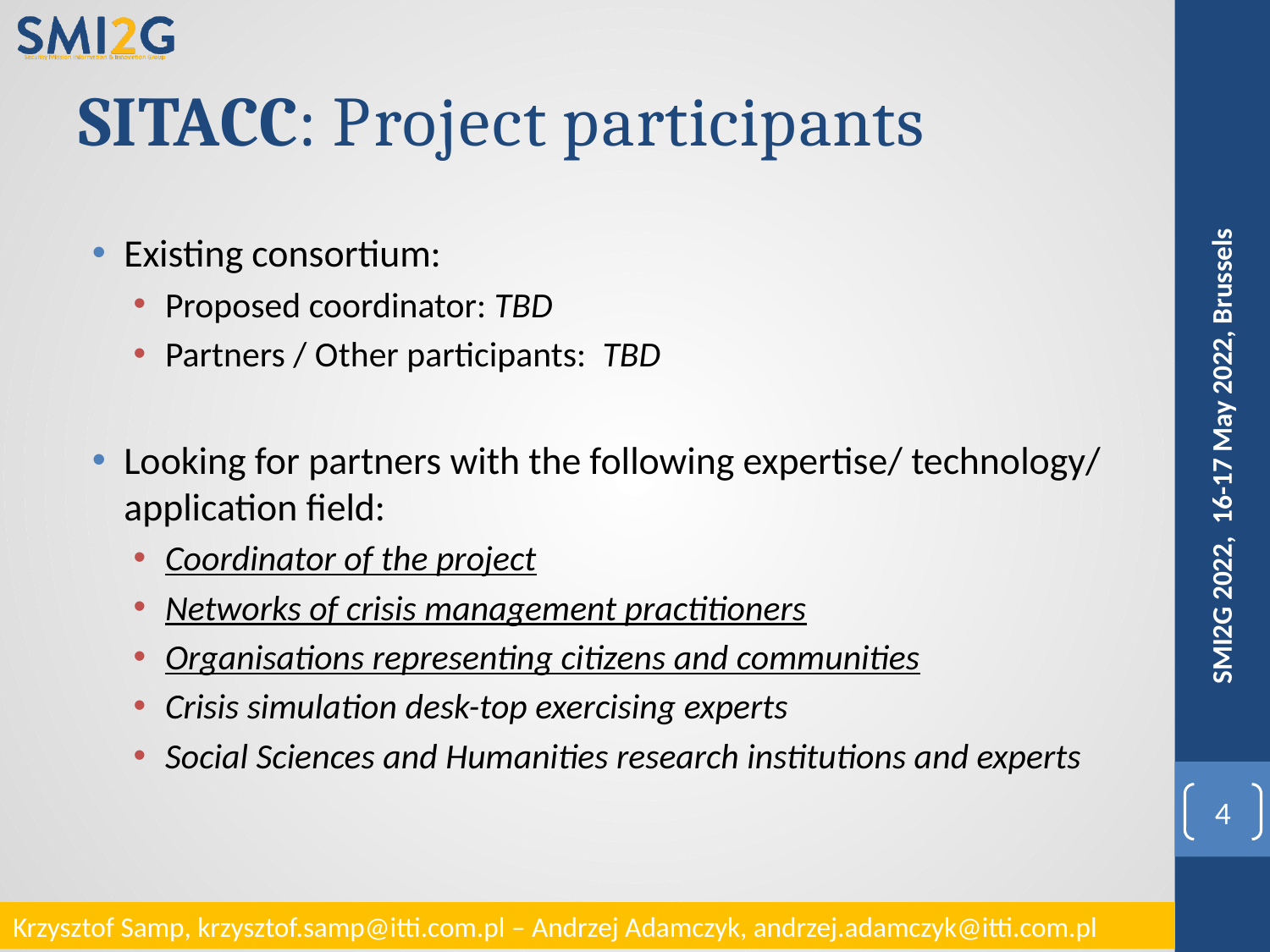

# SITACC: Project participants
Existing consortium:
Proposed coordinator: TBD
Partners / Other participants:  TBD

Looking for partners with the following expertise/ technology/ application field:
Coordinator of the project
Networks of crisis management practitioners
Organisations representing citizens and communities
Crisis simulation desk-top exercising experts
Social Sciences and Humanities research institutions and experts
SMI2G 2022,  16-17 May 2022, Brussels
4
Krzysztof Samp, krzysztof.samp@itti.com.pl – Andrzej Adamczyk, andrzej.adamczyk@itti.com.pl